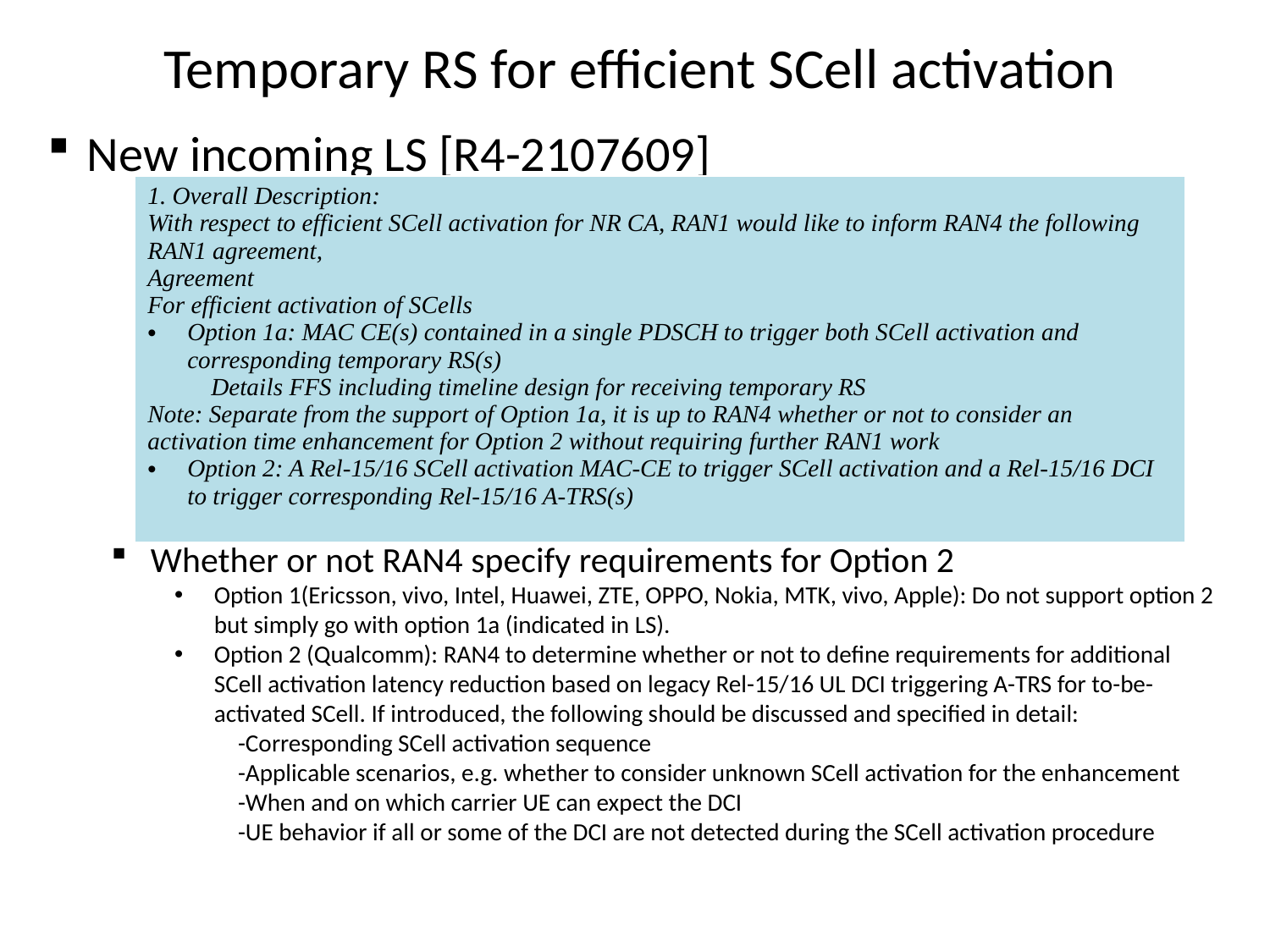

# Temporary RS for efficient SCell activation
New incoming LS [R4-2107609]

Whether or not RAN4 specify requirements for Option 2
Option 1(Ericsson, vivo, Intel, Huawei, ZTE, OPPO, Nokia, MTK, vivo, Apple): Do not support option 2 but simply go with option 1a (indicated in LS).
Option 2 (Qualcomm): RAN4 to determine whether or not to define requirements for additional SCell activation latency reduction based on legacy Rel-15/16 UL DCI triggering A-TRS for to-be-activated SCell. If introduced, the following should be discussed and specified in detail:
-Corresponding SCell activation sequence
-Applicable scenarios, e.g. whether to consider unknown SCell activation for the enhancement
-When and on which carrier UE can expect the DCI
-UE behavior if all or some of the DCI are not detected during the SCell activation procedure
| 1. Overall Description: With respect to efficient SCell activation for NR CA, RAN1 would like to inform RAN4 the following RAN1 agreement, Agreement For efficient activation of SCells Option 1a: MAC CE(s) contained in a single PDSCH to trigger both SCell activation and corresponding temporary RS(s) Details FFS including timeline design for receiving temporary RS Note: Separate from the support of Option 1a, it is up to RAN4 whether or not to consider an activation time enhancement for Option 2 without requiring further RAN1 work Option 2: A Rel-15/16 SCell activation MAC-CE to trigger SCell activation and a Rel-15/16 DCI to trigger corresponding Rel-15/16 A-TRS(s) |
| --- |